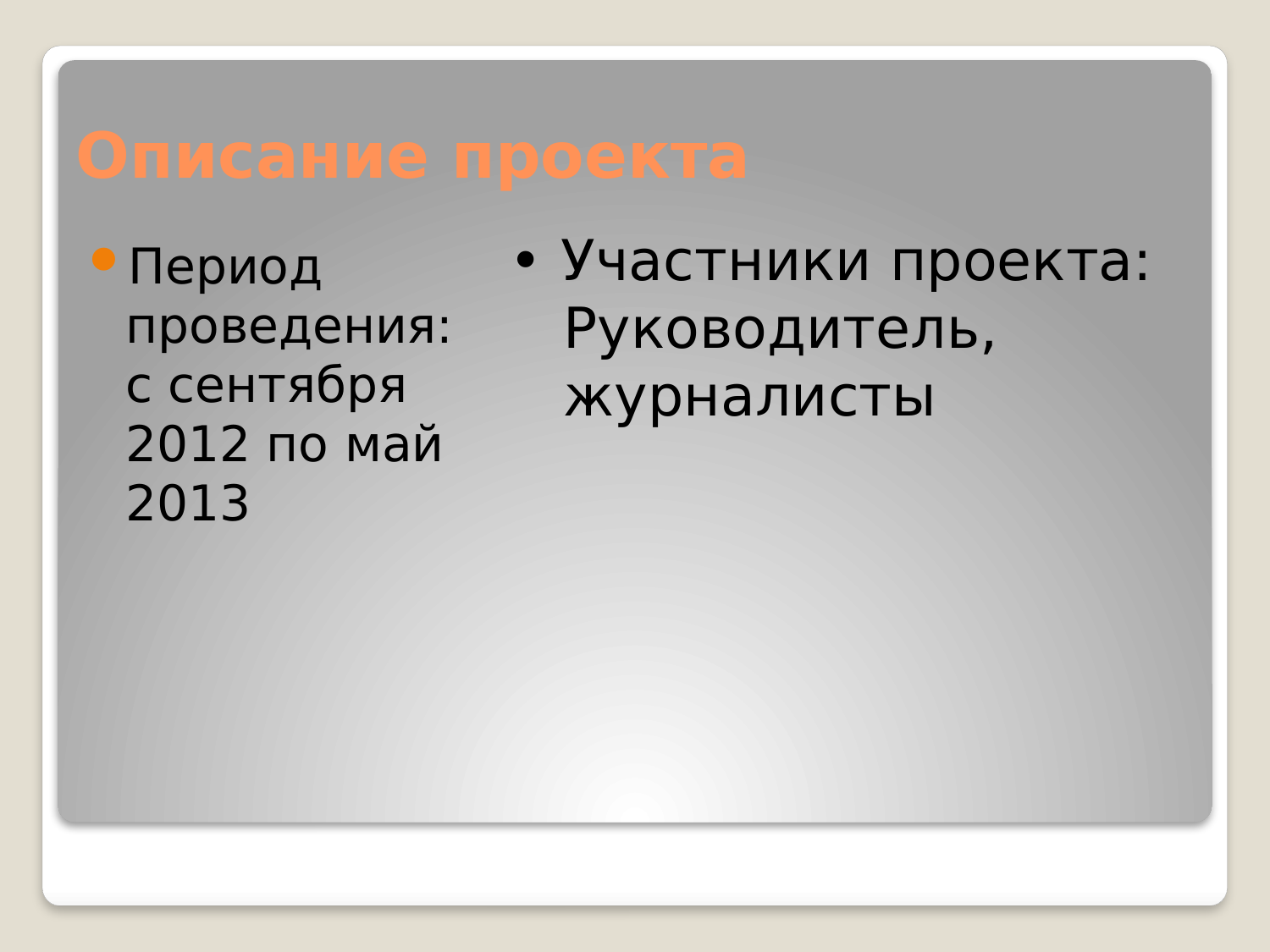

# Описание проекта
• Участники проекта:
   Руководитель,
   журналисты
Период проведения: с сентября 2012 по май 2013